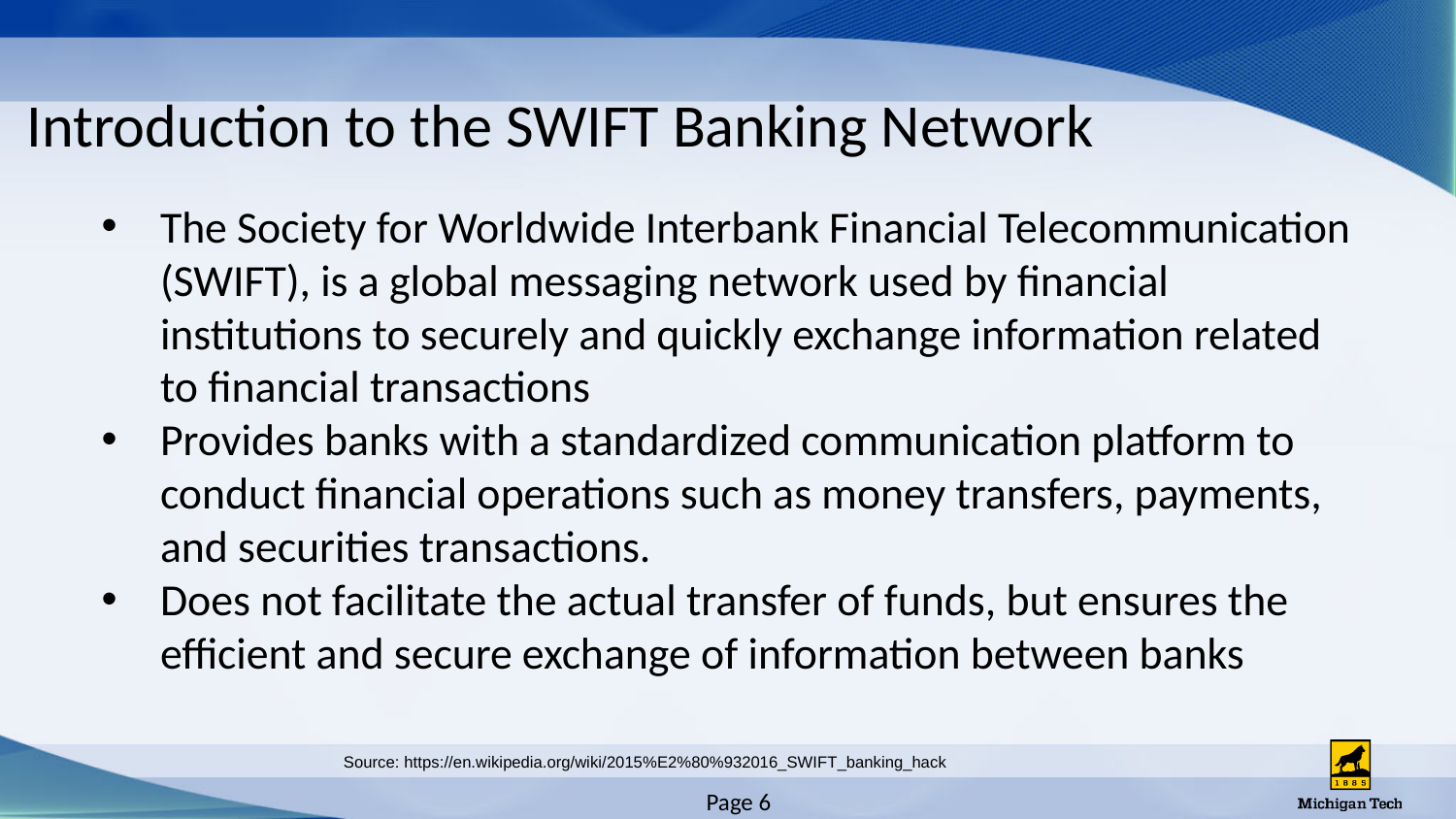

# Introduction to the SWIFT Banking Network
The Society for Worldwide Interbank Financial Telecommunication (SWIFT), is a global messaging network used by financial institutions to securely and quickly exchange information related to financial transactions
Provides banks with a standardized communication platform to conduct financial operations such as money transfers, payments, and securities transactions.
Does not facilitate the actual transfer of funds, but ensures the efficient and secure exchange of information between banks
Source: https://en.wikipedia.org/wiki/2015%E2%80%932016_SWIFT_banking_hack